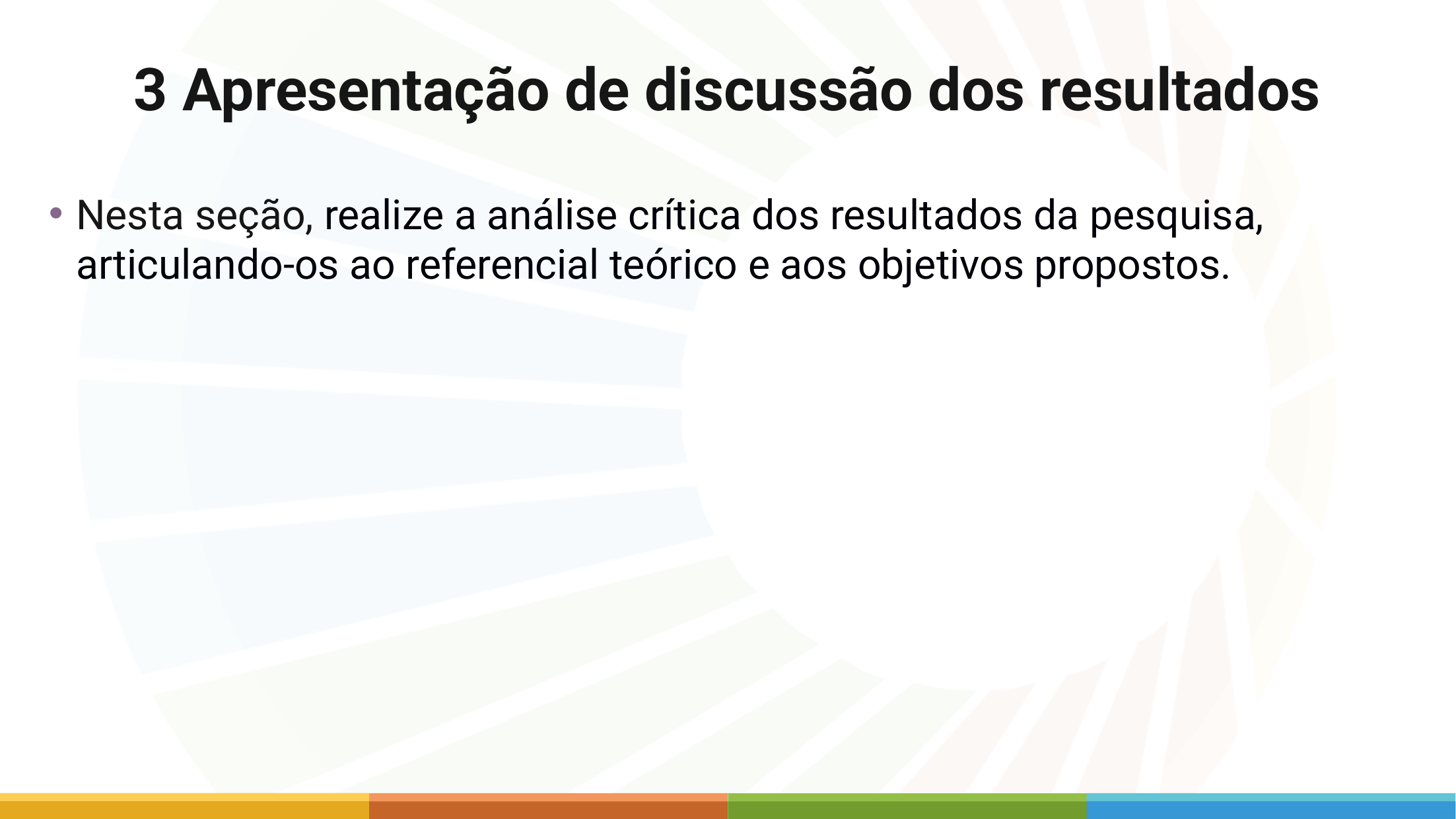

# 3 Apresentação de discussão dos resultados
Nesta seção, realize a análise crítica dos resultados da pesquisa, articulando-os ao referencial teórico e aos objetivos propostos.